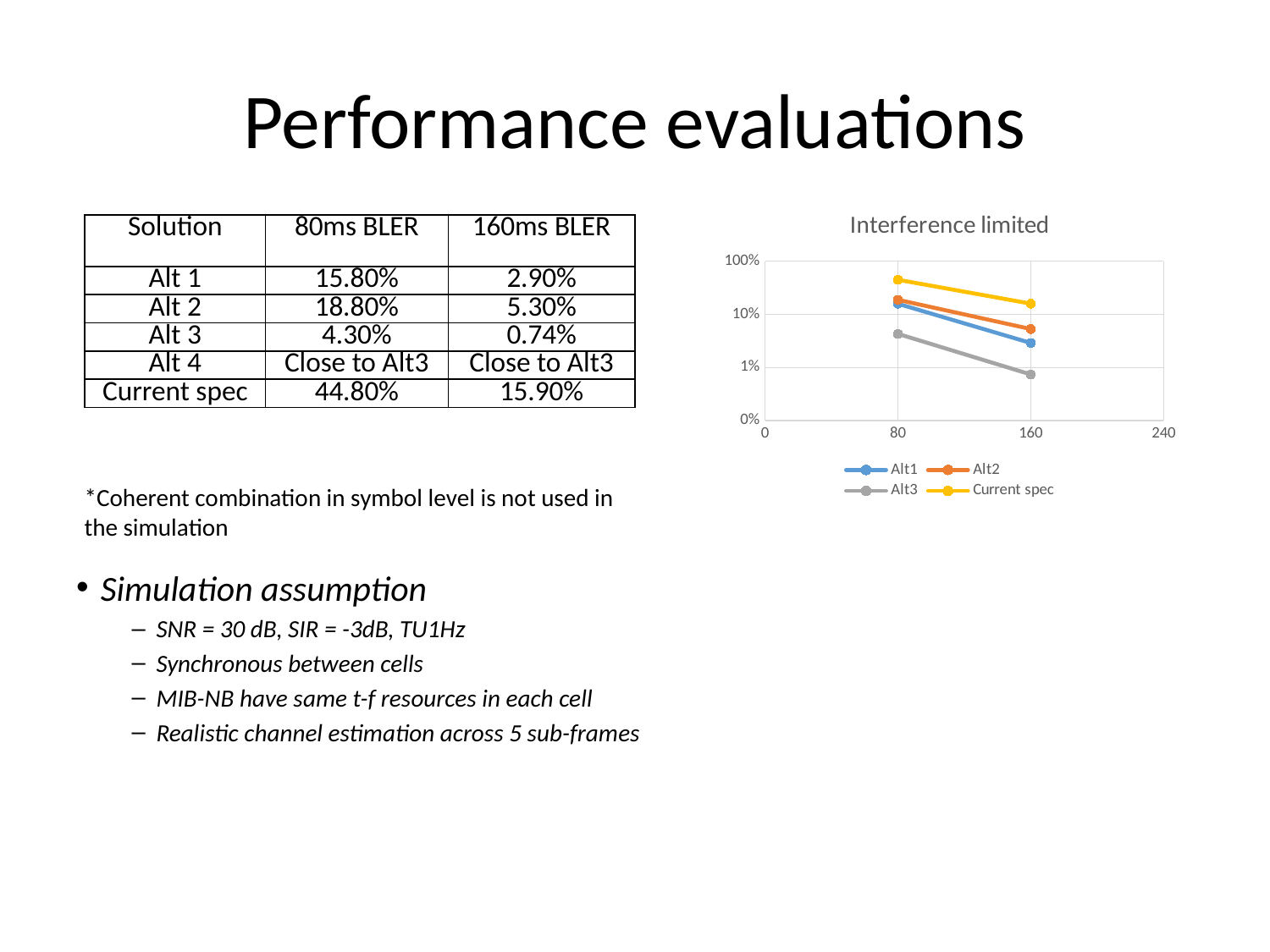

# Performance evaluations

### Chart: Interference limited

| Category | Alt1 | Alt2 | Alt3 | Current spec |
|---|---|---|---|---|
| 0 | None | None | None | None |
| 80 | 0.15800000000000003 | 0.18800000000000003 | 0.043000000000000003 | 0.448 |
| 160 | 0.029 | 0.053000000000000005 | 0.007400000000000001 | 0.15900000000000003 |
| 240 | None | None | None | None |
| Solution | 80ms BLER | 160ms BLER |
| --- | --- | --- |
| Alt 1 | 15.80% | 2.90% |
| Alt 2 | 18.80% | 5.30% |
| Alt 3 | 4.30% | 0.74% |
| Alt 4 | Close to Alt3 | Close to Alt3 |
| Current spec | 44.80% | 15.90% |
*Coherent combination in symbol level is not used in the simulation
Simulation assumption
SNR = 30 dB, SIR = -3dB, TU1Hz
Synchronous between cells
MIB-NB have same t-f resources in each cell
Realistic channel estimation across 5 sub-frames